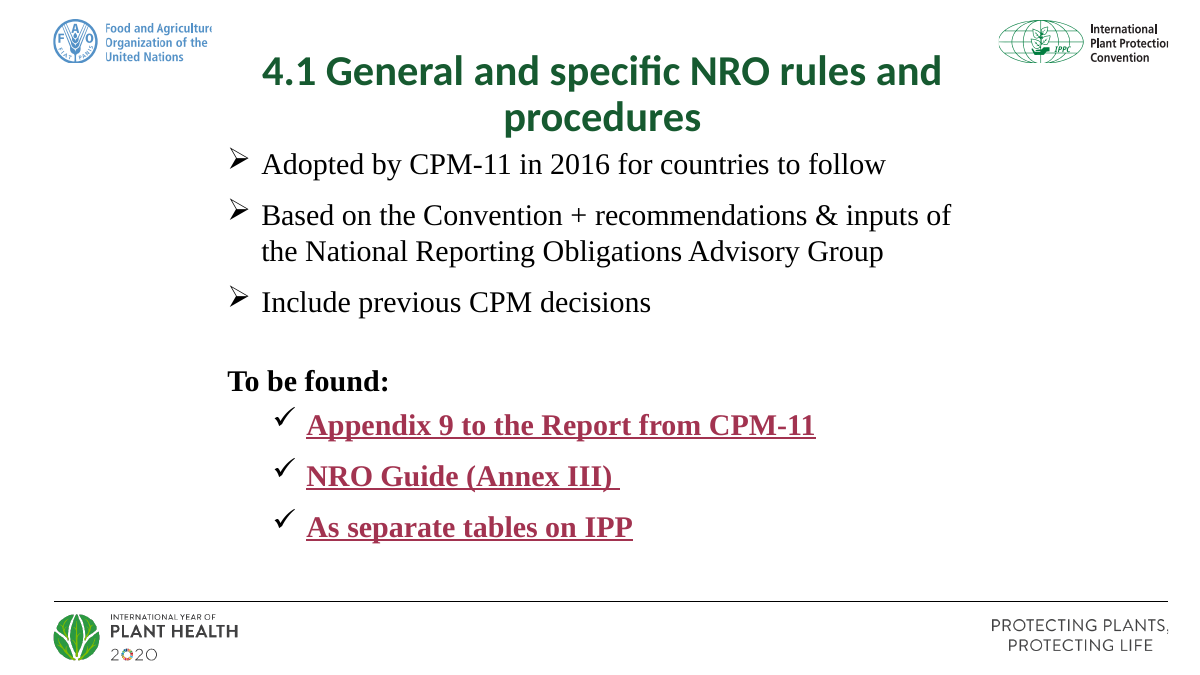

4.1 General and specific NRO rules and procedures
Adopted by CPM-11 in 2016 for countries to follow
Based on the Convention + recommendations & inputs of the National Reporting Obligations Advisory Group
Include previous CPM decisions

To be found:
Appendix 9 to the Report from CPM-11
NRO Guide (Annex III)
As separate tables on IPP